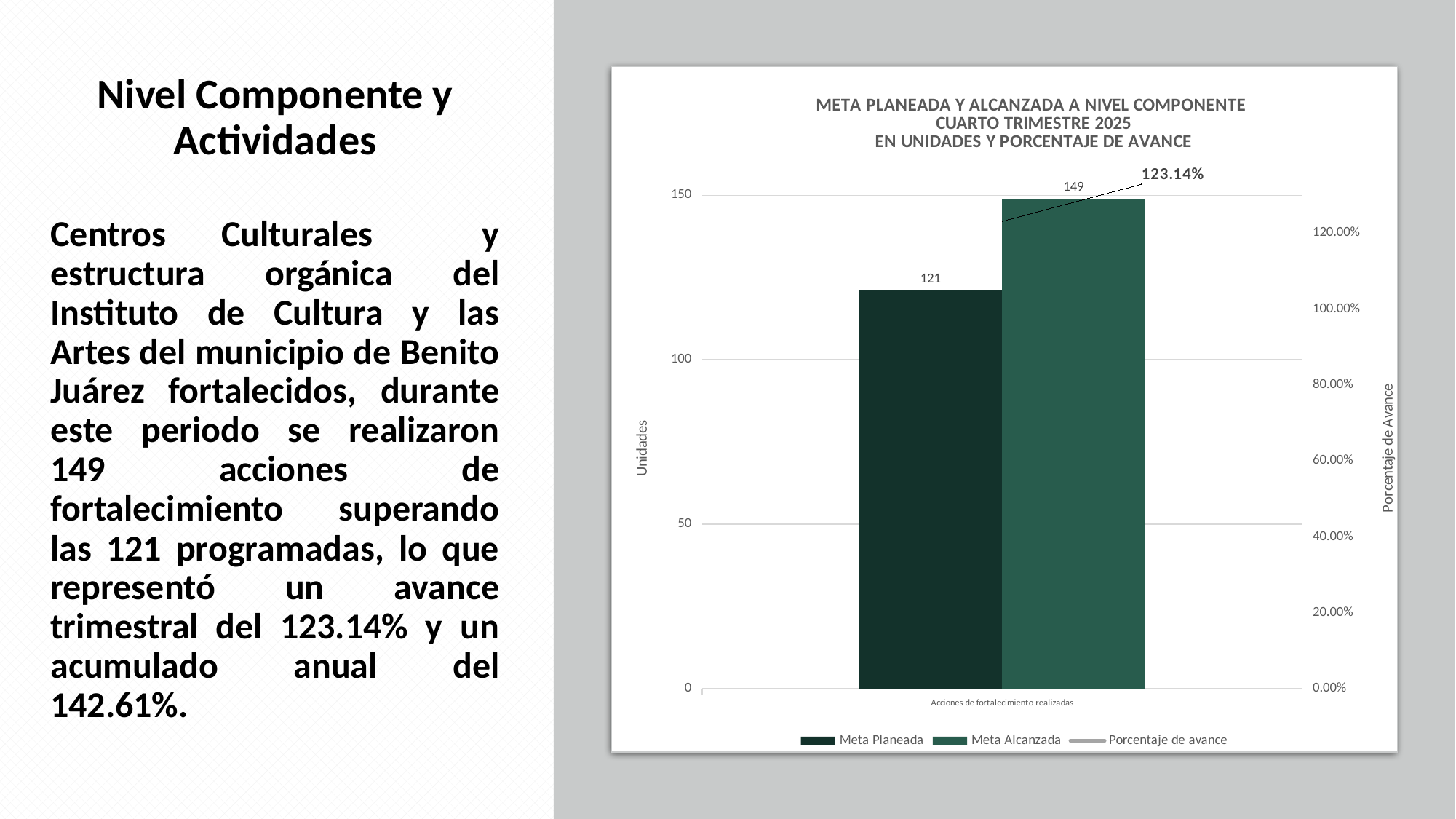

Nivel Componente y Actividades

Centros Culturales  y estructura orgánica del Instituto de Cultura y las Artes del municipio de Benito Juárez fortalecidos, durante este periodo se realizaron 149 acciones de fortalecimiento superando las 121 programadas, lo que representó un avance trimestral del 123.14% y un acumulado anual del 142.61%.

### Chart: META PLANEADA Y ALCANZADA A NIVEL COMPONENTE
CUARTO TRIMESTRE 2025
EN UNIDADES Y PORCENTAJE DE AVANCE

| Category | Meta Planeada | Meta Alcanzada |  |
|---|---|---|---|
| Acciones de fortalecimiento realizadas | 121.0 | 149.0 | 1.2314049586776858 |